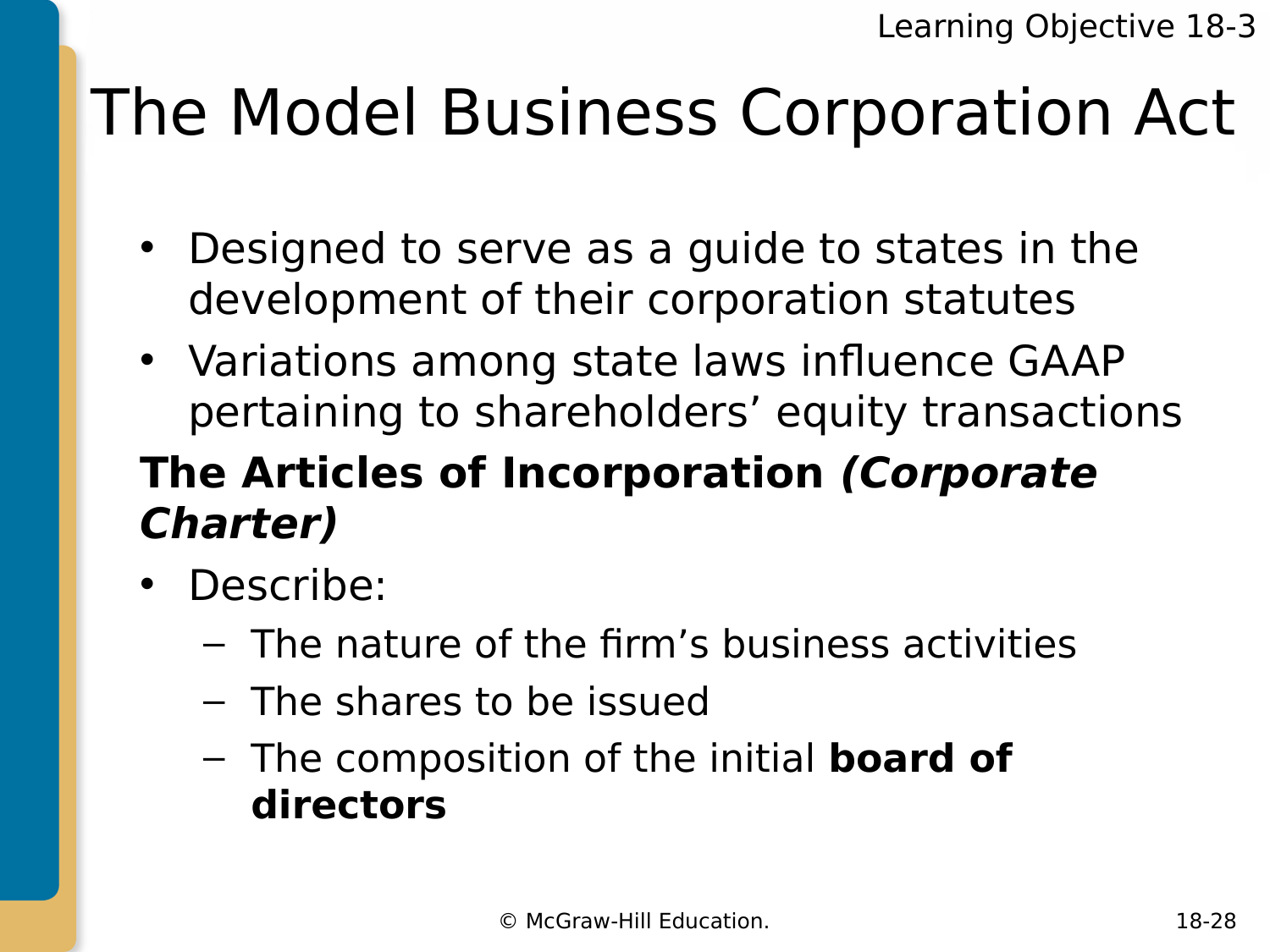

Learning Objective 18-3
# The Model Business Corporation Act
Designed to serve as a guide to states in the development of their corporation statutes
Variations among state laws influence GAAP pertaining to shareholders’ equity transactions
The Articles of Incorporation (Corporate Charter)
Describe:
The nature of the firm’s business activities
The shares to be issued
The composition of the initial board of directors